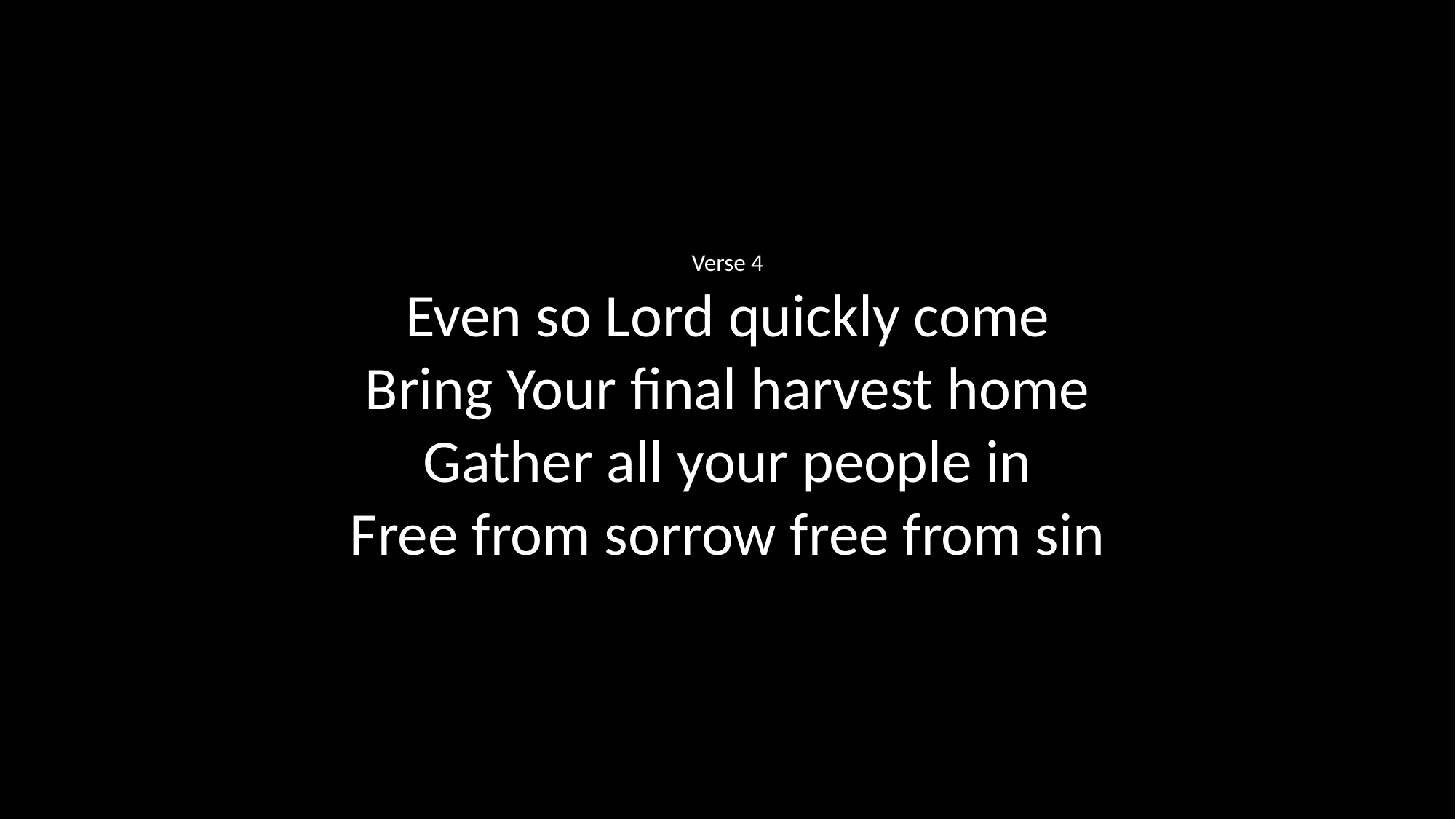

Verse 4
Even so Lord quickly come
Bring Your final harvest home
Gather all your people in
Free from sorrow free from sin